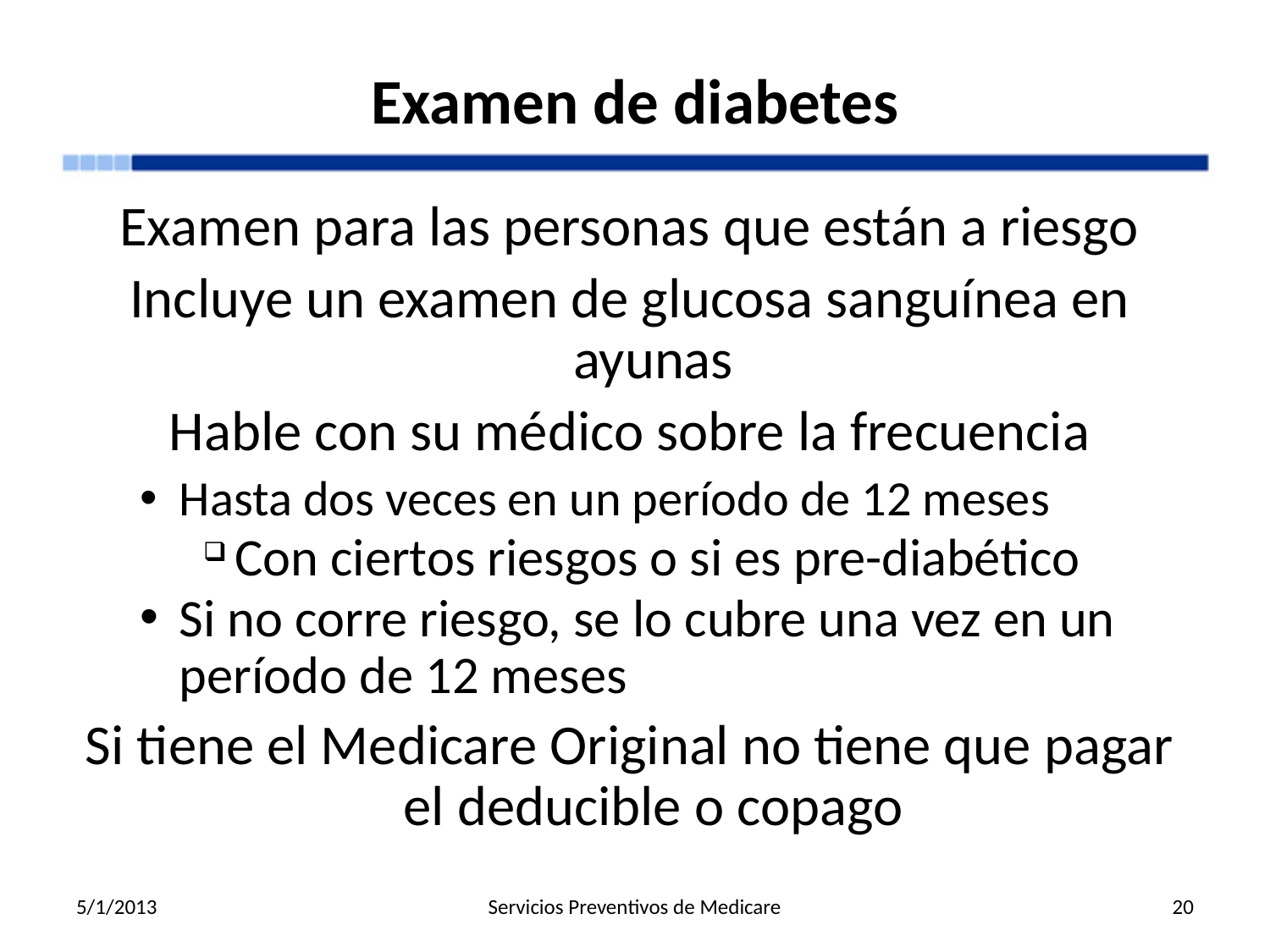

# Examen de diabetes
Examen para las personas que están a riesgo
Incluye un examen de glucosa sanguínea en ayunas
Hable con su médico sobre la frecuencia
Hasta dos veces en un período de 12 meses
Con ciertos riesgos o si es pre-diabético
Si no corre riesgo, se lo cubre una vez en un período de 12 meses
Si tiene el Medicare Original no tiene que pagar el deducible o copago

5/1/2013
Servicios Preventivos de Medicare
20